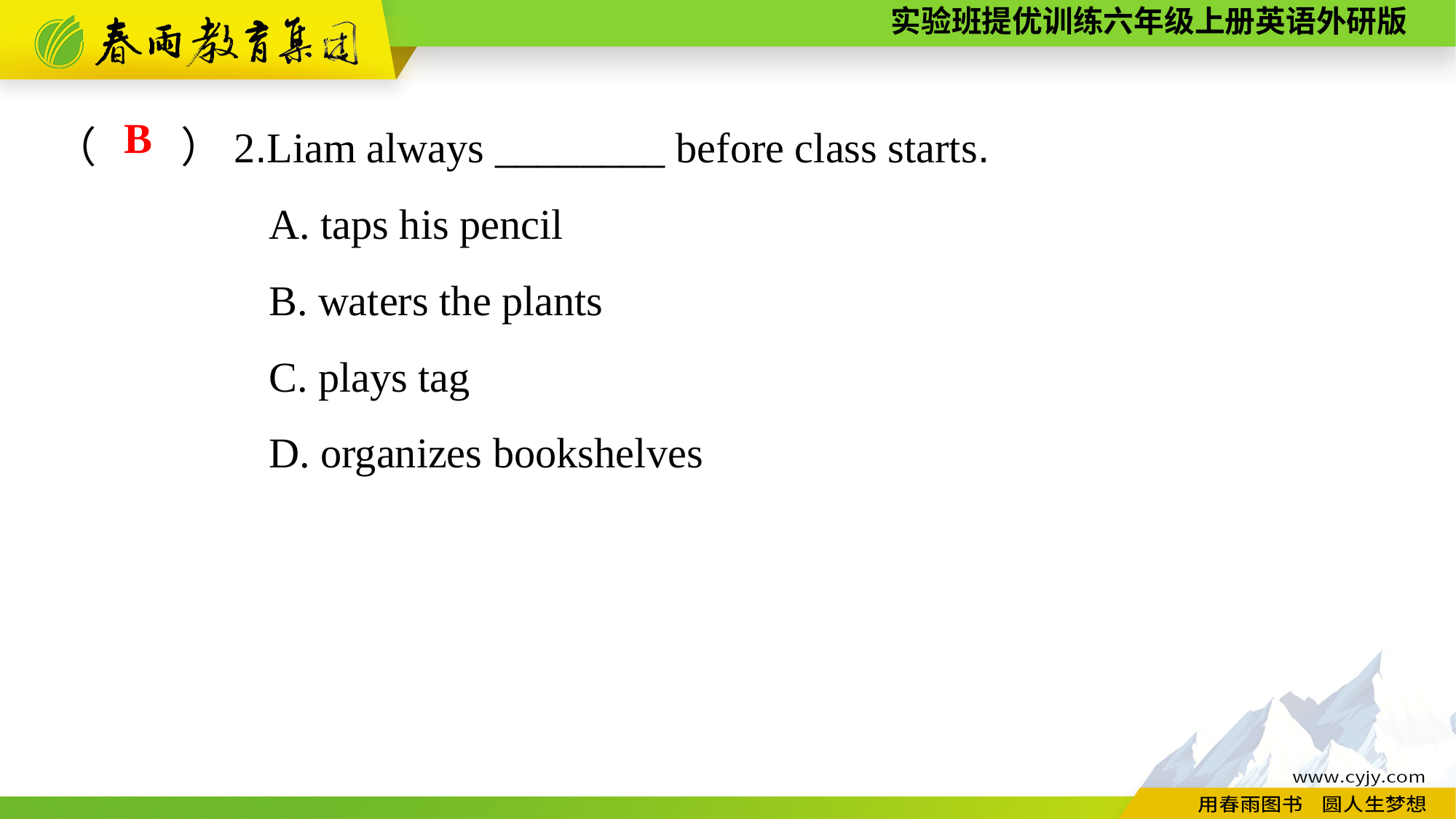

（　　）2.Liam always ________ before class starts.
A. taps his pencil
B. waters the plants
C. plays tag
D. organizes bookshelves
B